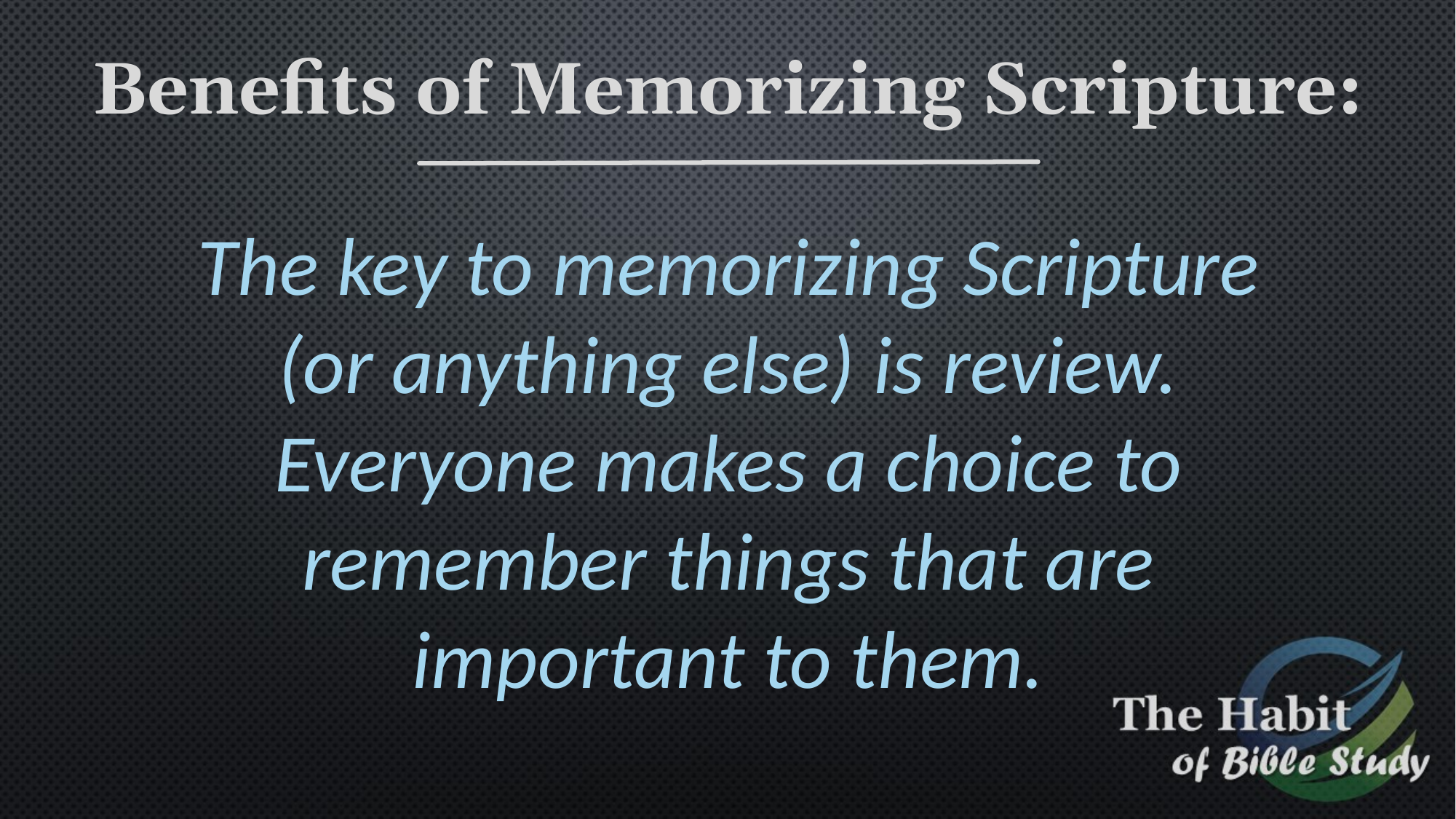

Benefits of Memorizing Scripture:
The key to memorizing Scripture (or anything else) is review. Everyone makes a choice to remember things that are important to them.